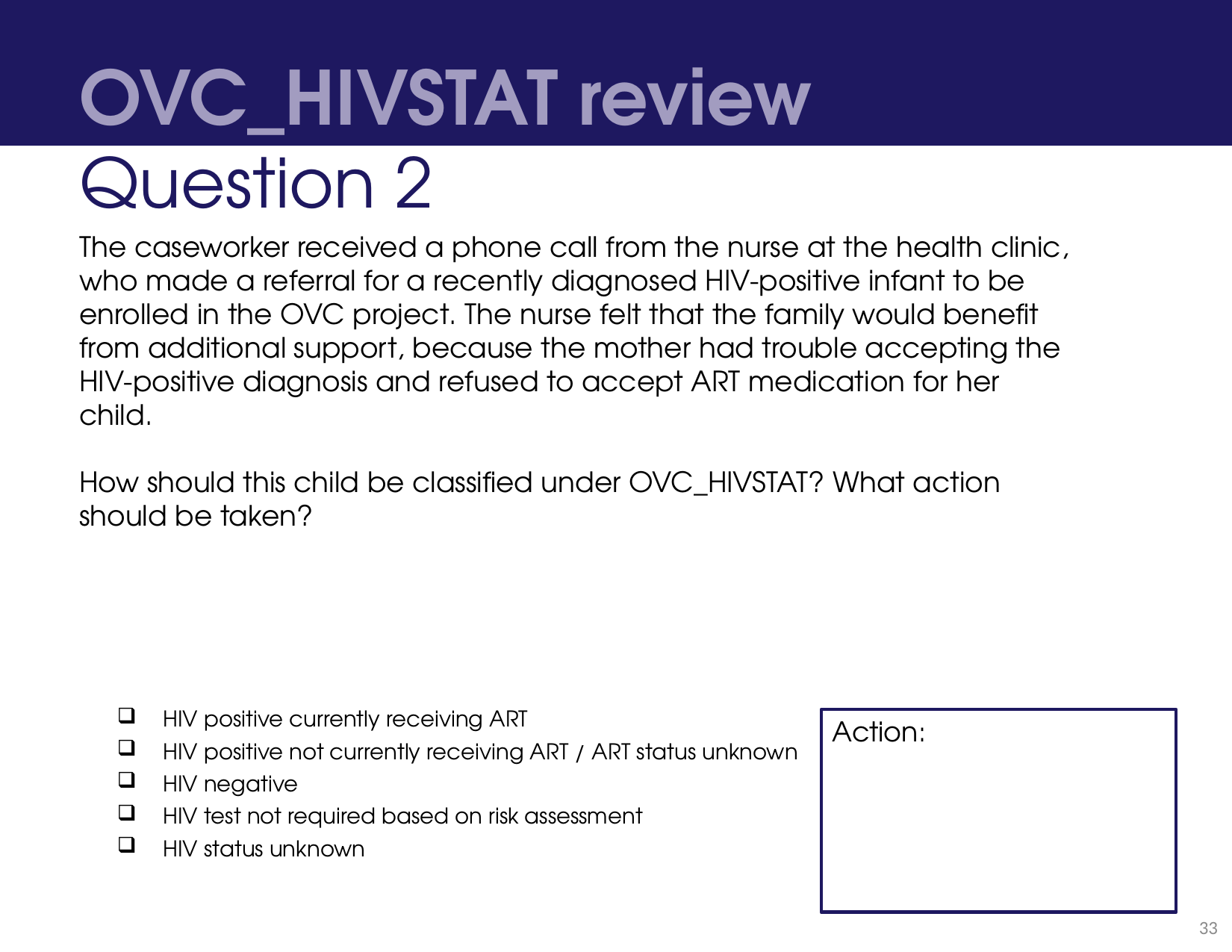

# OVC_HIVSTAT review
Question 2
The caseworker received a phone call from the nurse at the health clinic, who made a referral for a recently diagnosed HIV-positive infant to be enrolled in the OVC project. The nurse felt that the family would benefit from additional support, because the mother had trouble accepting the HIV-positive diagnosis and refused to accept ART medication for her child.

How should this child be classified under OVC_HIVSTAT? What action should be taken?

HIV positive currently receiving ART
HIV positive not currently receiving ART / ART status unknown
HIV negative
HIV test not required based on risk assessment
HIV status unknown

Action:
33